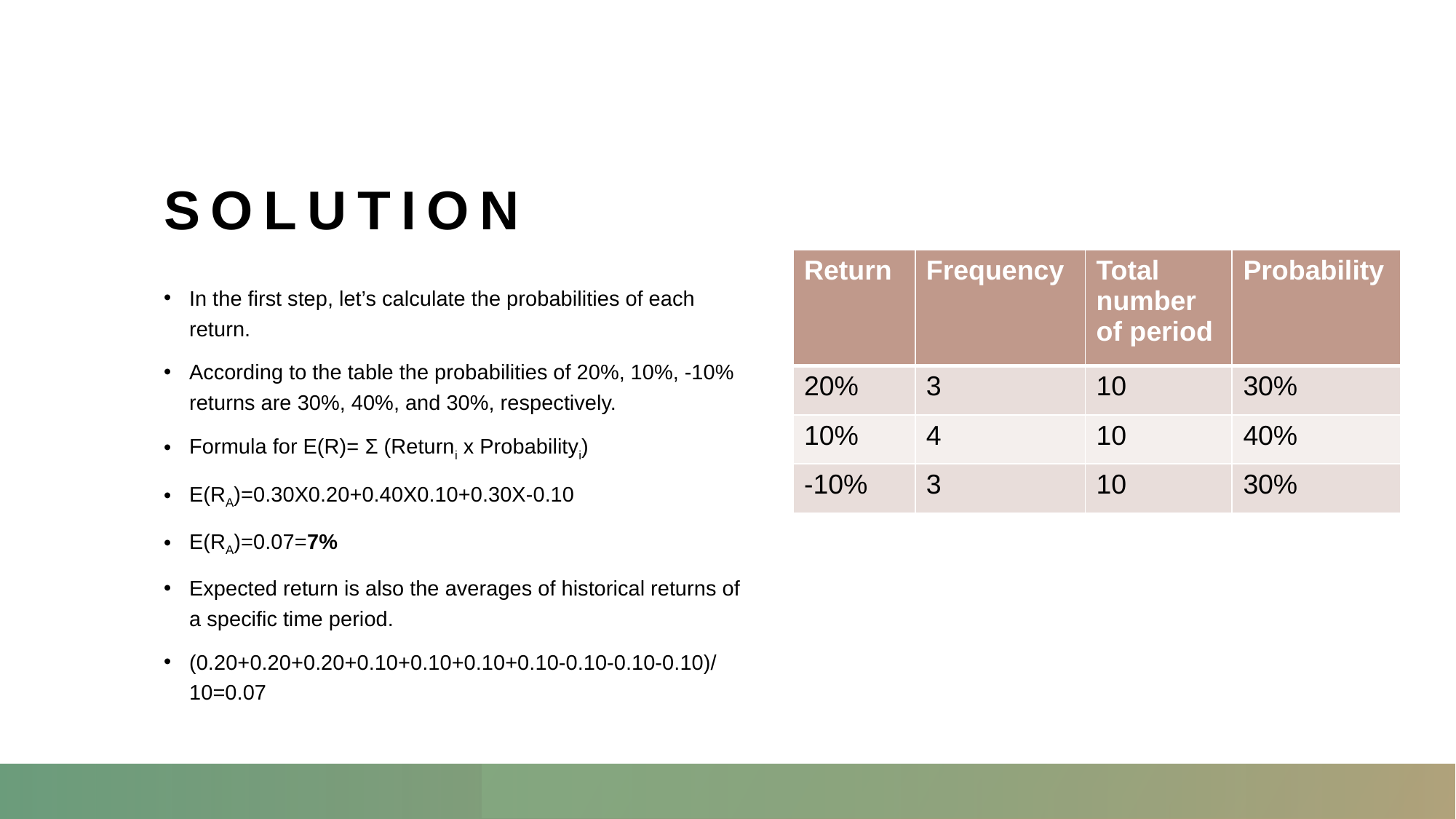

# Solutıon
| Return | Frequency | Total number of period | Probability |
| --- | --- | --- | --- |
| 20% | 3 | 10 | 30% |
| 10% | 4 | 10 | 40% |
| -10% | 3 | 10 | 30% |
In the first step, let’s calculate the probabilities of each return.
According to the table the probabilities of 20%, 10%, -10% returns are 30%, 40%, and 30%, respectively.
Formula for E(R)= Σ (Returni x Probabilityi)
E(RA)=0.30X0.20+0.40X0.10+0.30X-0.10
E(RA)=0.07=7%
Expected return is also the averages of historical returns of a specific time period.
(0.20+0.20+0.20+0.10+0.10+0.10+0.10-0.10-0.10-0.10)/10=0.07